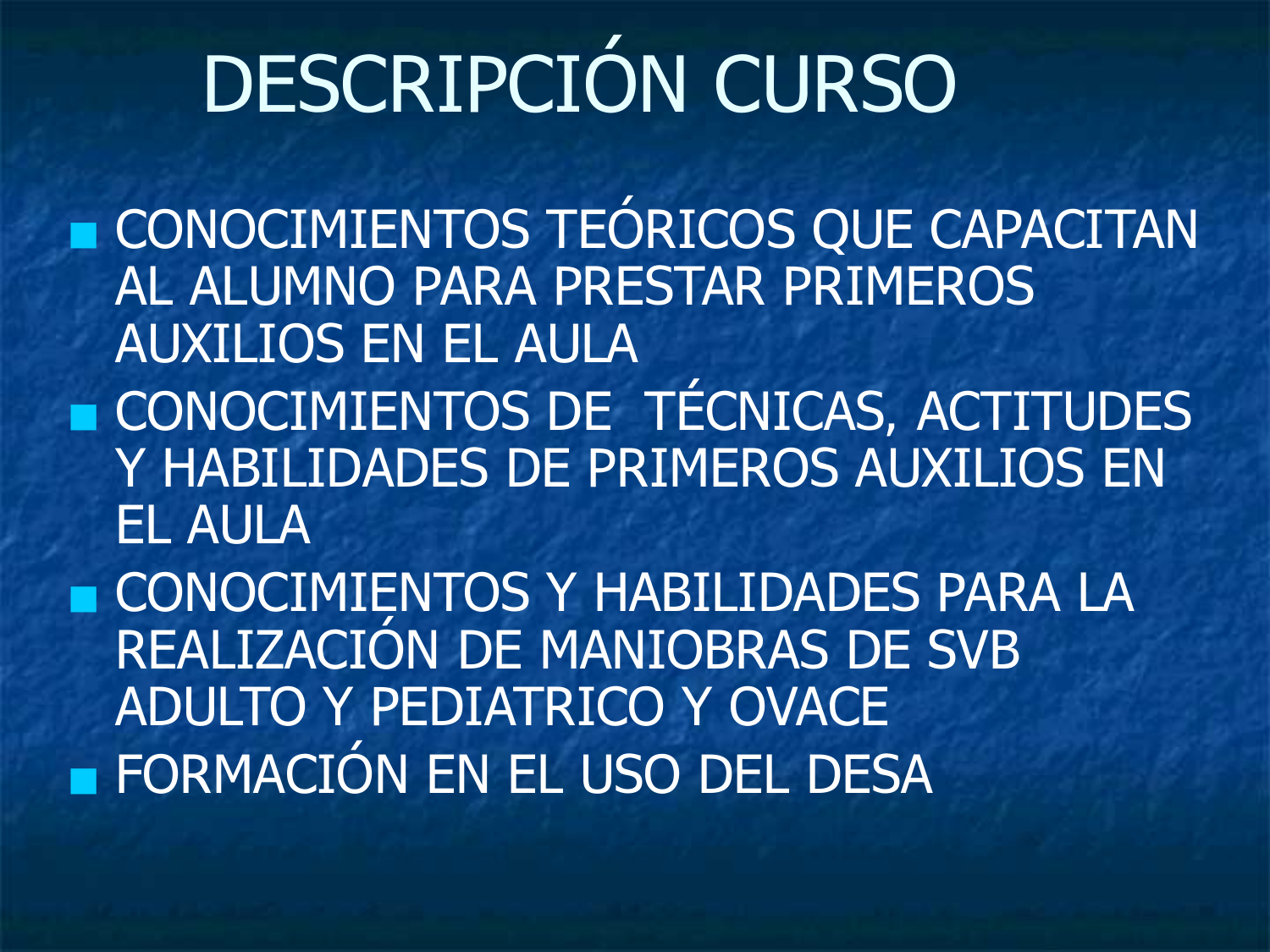

# DESCRIPCIÓN CURSO
CONOCIMIENTOS TEÓRICOS QUE CAPACITAN AL ALUMNO PARA PRESTAR PRIMEROS AUXILIOS EN EL AULA
CONOCIMIENTOS DE  TÉCNICAS, ACTITUDES Y HABILIDADES DE PRIMEROS AUXILIOS EN EL AULA
CONOCIMIENTOS Y HABILIDADES PARA LA REALIZACIÓN DE MANIOBRAS DE SVB ADULTO Y PEDIATRICO Y OVACE
FORMACIÓN EN EL USO DEL DESA